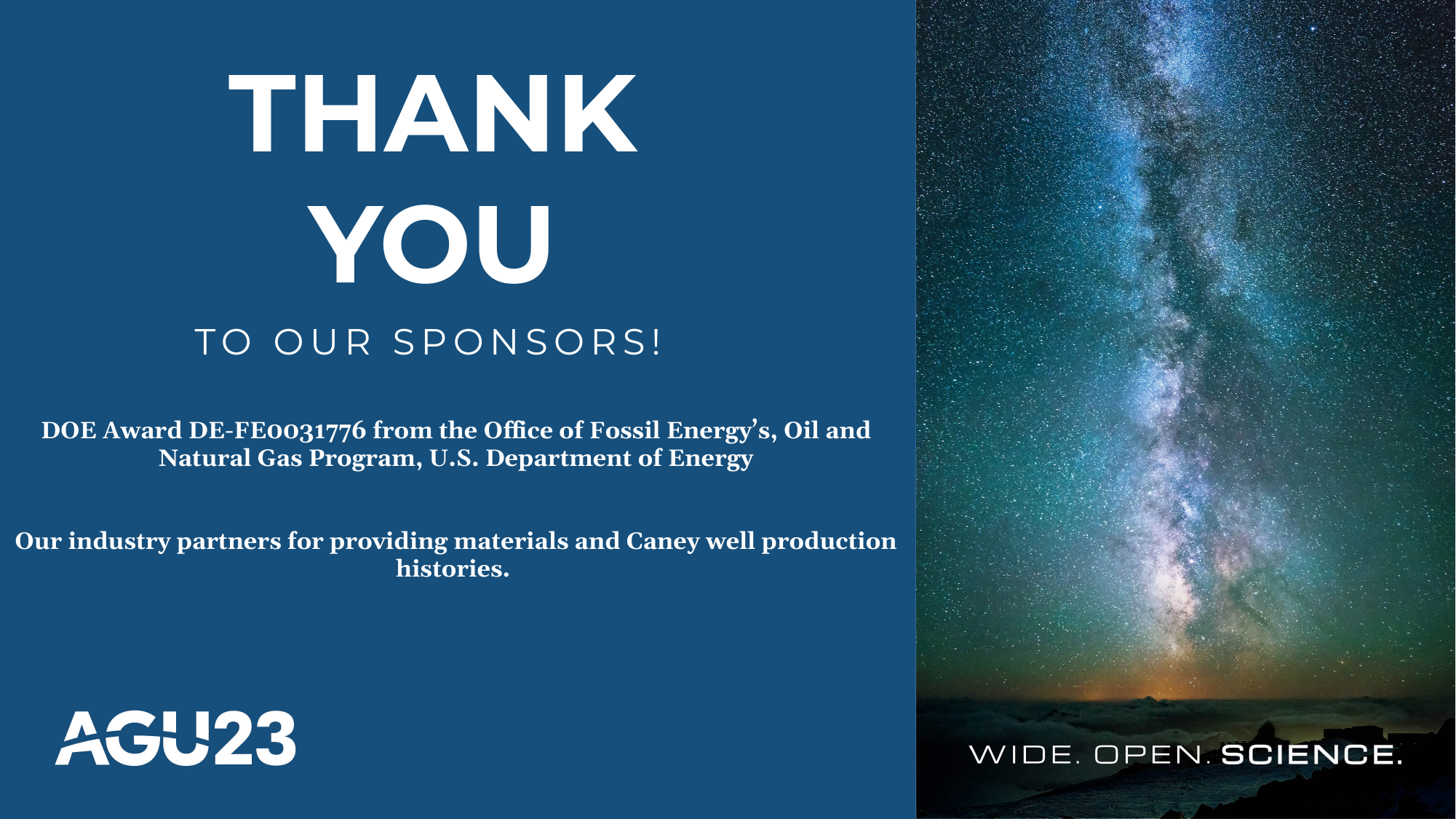

DOE Award DE-FE0031776 from the Office of Fossil Energy’s, Oil and Natural Gas Program, U.S. Department of Energy

Our industry partners for providing materials and Caney well production histories.